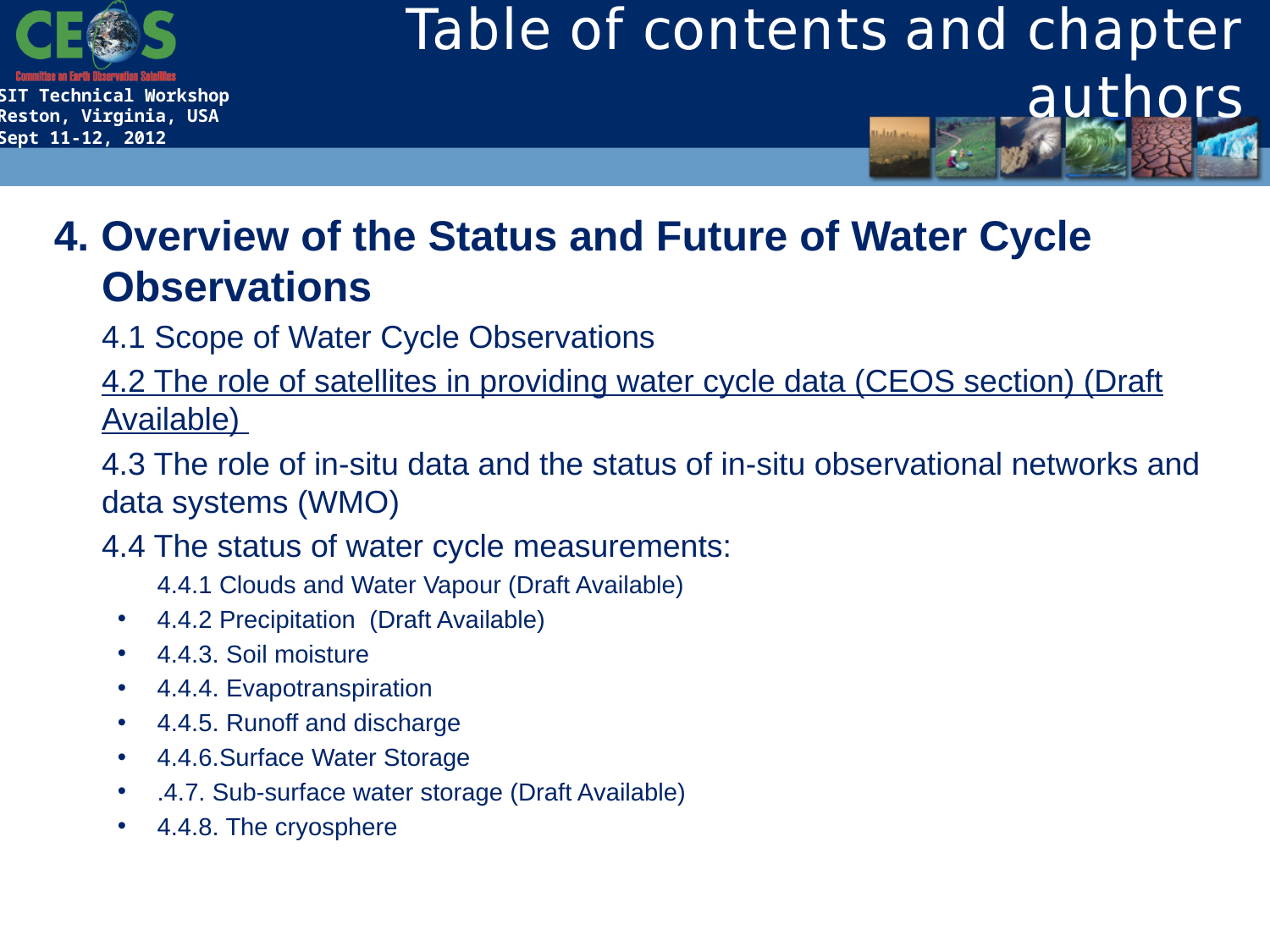

# Table of contents and chapter authors
4. Overview of the Status and Future of Water Cycle Observations
	4.1 Scope of Water Cycle Observations
	4.2 The role of satellites in providing water cycle data (CEOS section) (Draft Available)
	4.3 The role of in-situ data and the status of in-situ observational networks and data systems (WMO)
	4.4 The status of water cycle measurements:
	4.4.1 Clouds and Water Vapour (Draft Available)
4.4.2 Precipitation  (Draft Available)
4.4.3. Soil moisture
4.4.4. Evapotranspiration
4.4.5. Runoff and discharge
4.4.6.Surface Water Storage
.4.7. Sub-surface water storage (Draft Available)
4.4.8. The cryosphere